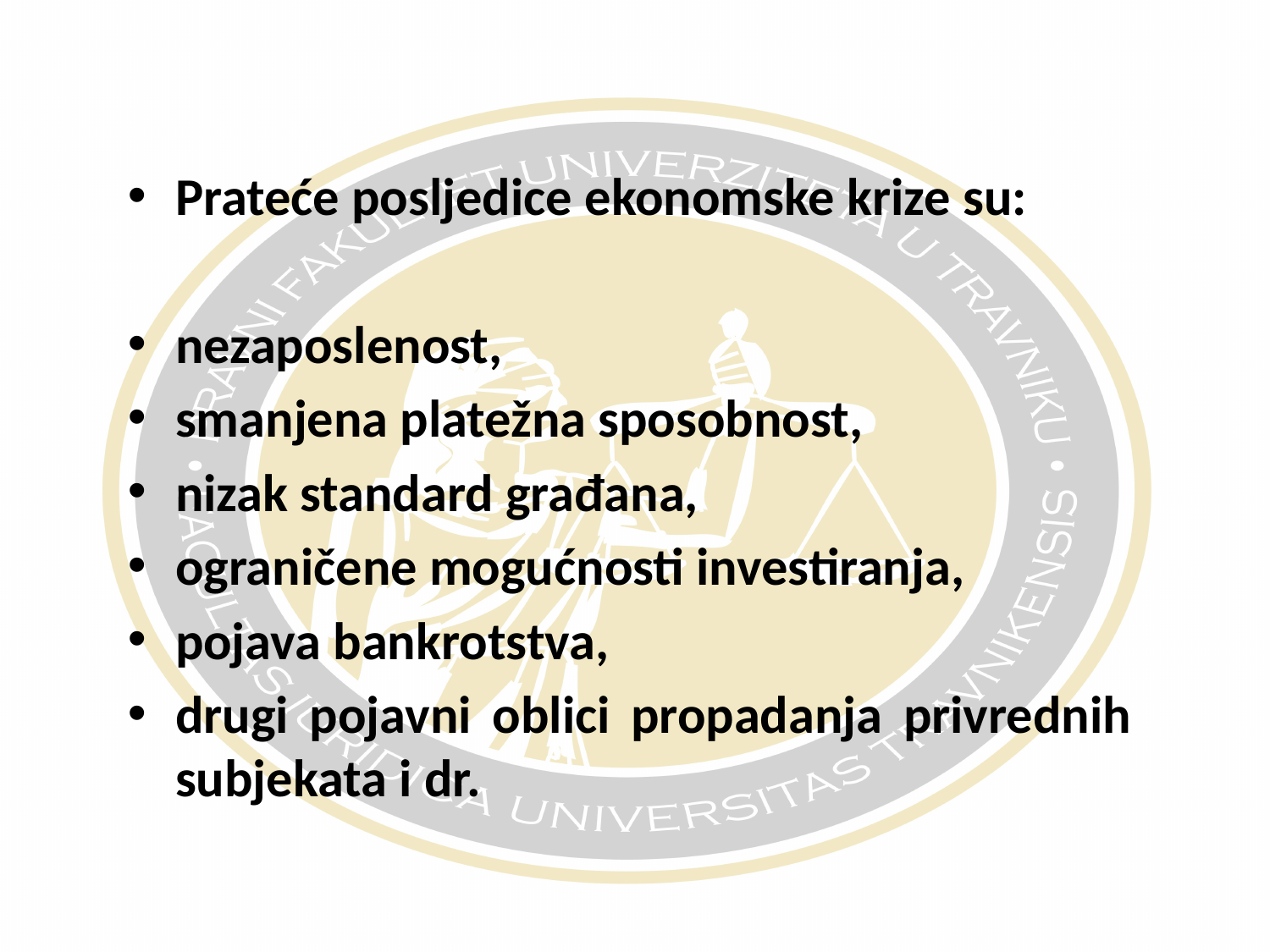

#
Prateće posljedice ekonomske krize su:

nezaposlenost,
smanjena platežna sposobnost,
nizak standard građana,
ograničene mogućnosti investiranja,
pojava bankrotstva,
drugi pojavni oblici propadanja privrednih subjekata i dr.